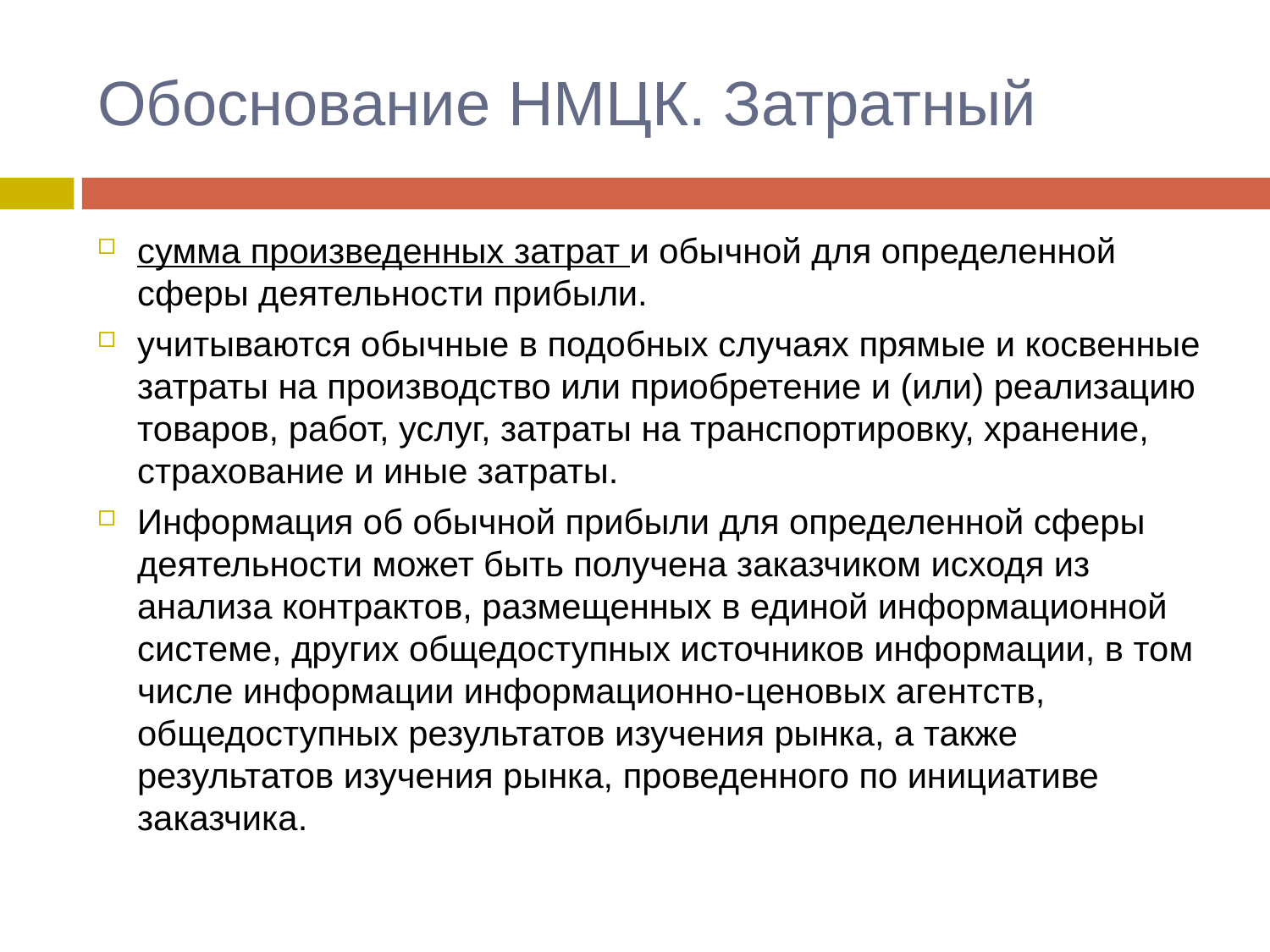

# Обоснование НМЦК. Затратный
сумма произведенных затрат и обычной для определенной сферы деятельности прибыли.
учитываются обычные в подобных случаях прямые и косвенные затраты на производство или приобретение и (или) реализацию товаров, работ, услуг, затраты на транспортировку, хранение, страхование и иные затраты.
Информация об обычной прибыли для определенной сферы деятельности может быть получена заказчиком исходя из анализа контрактов, размещенных в единой информационной системе, других общедоступных источников информации, в том числе информации информационно-ценовых агентств, общедоступных результатов изучения рынка, а также результатов изучения рынка, проведенного по инициативе заказчика.